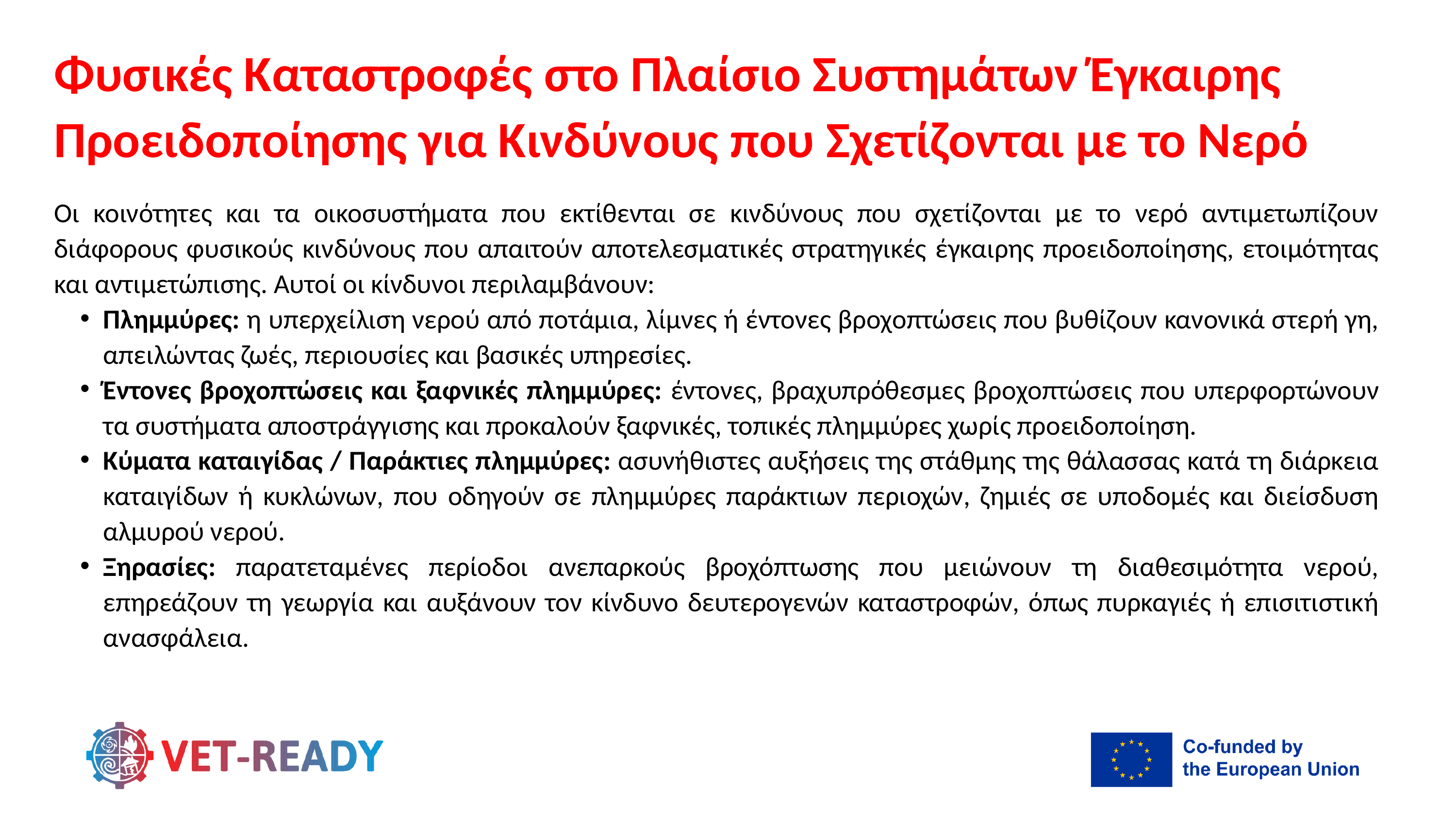

Φυσικές Καταστροφές στο Πλαίσιο Συστημάτων Έγκαιρης Προειδοποίησης για Κινδύνους που Σχετίζονται με το Νερό
Οι κοινότητες και τα οικοσυστήματα που εκτίθενται σε κινδύνους που σχετίζονται με το νερό αντιμετωπίζουν διάφορους φυσικούς κινδύνους που απαιτούν αποτελεσματικές στρατηγικές έγκαιρης προειδοποίησης, ετοιμότητας και αντιμετώπισης. Αυτοί οι κίνδυνοι περιλαμβάνουν:
Πλημμύρες: η υπερχείλιση νερού από ποτάμια, λίμνες ή έντονες βροχοπτώσεις που βυθίζουν κανονικά στερή γη, απειλώντας ζωές, περιουσίες και βασικές υπηρεσίες.
Έντονες βροχοπτώσεις και ξαφνικές πλημμύρες: έντονες, βραχυπρόθεσμες βροχοπτώσεις που υπερφορτώνουν τα συστήματα αποστράγγισης και προκαλούν ξαφνικές, τοπικές πλημμύρες χωρίς προειδοποίηση.
Κύματα καταιγίδας / Παράκτιες πλημμύρες: ασυνήθιστες αυξήσεις της στάθμης της θάλασσας κατά τη διάρκεια καταιγίδων ή κυκλώνων, που οδηγούν σε πλημμύρες παράκτιων περιοχών, ζημιές σε υποδομές και διείσδυση αλμυρού νερού.
Ξηρασίες: παρατεταμένες περίοδοι ανεπαρκούς βροχόπτωσης που μειώνουν τη διαθεσιμότητα νερού, επηρεάζουν τη γεωργία και αυξάνουν τον κίνδυνο δευτερογενών καταστροφών, όπως πυρκαγιές ή επισιτιστική ανασφάλεια.